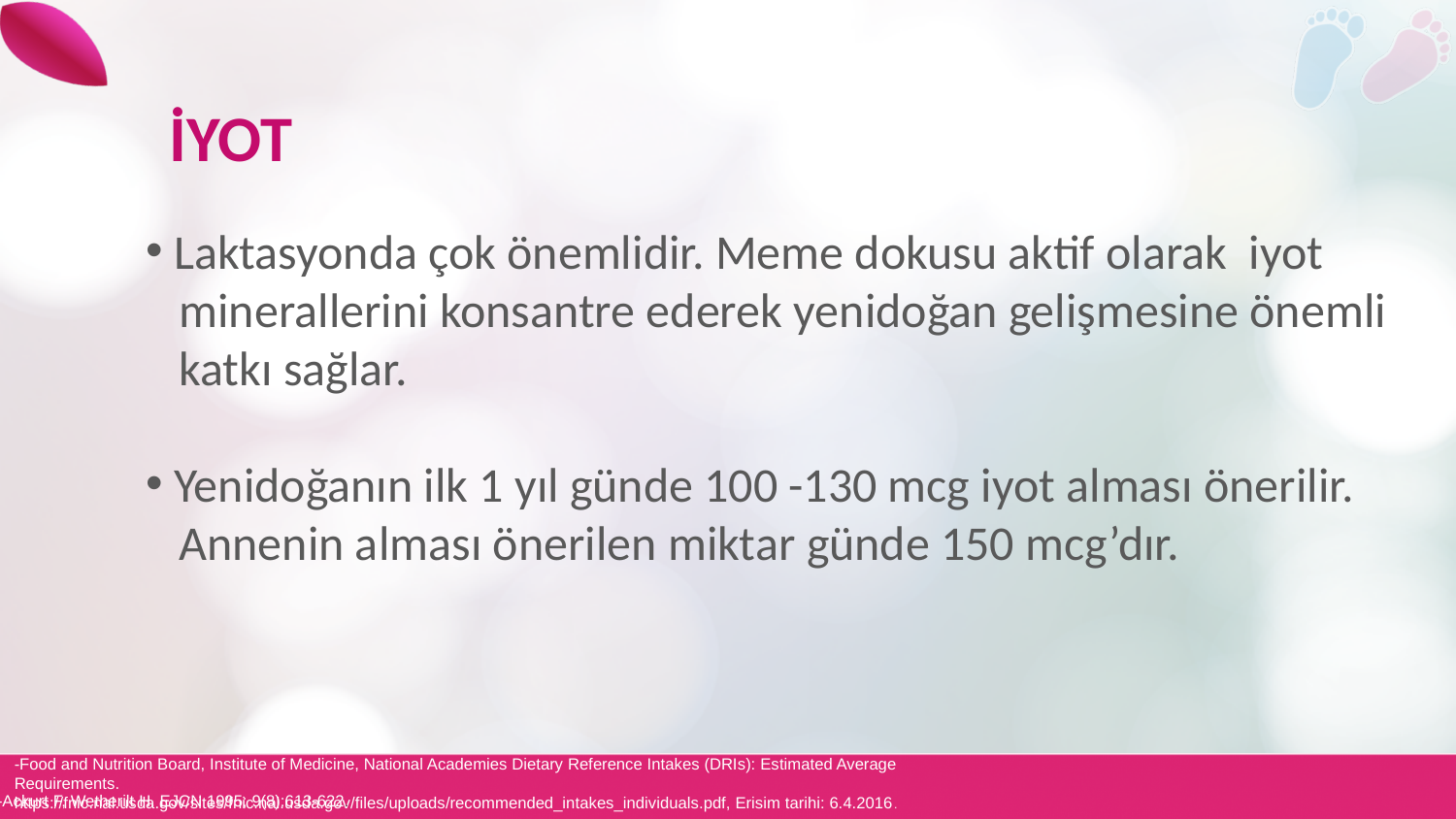

İYOT
 Laktasyonda çok önemlidir. Meme dokusu aktif olarak  iyot
   minerallerini konsantre ederek yenidoğan gelişmesine önemli
   katkı sağlar.

 Yenidoğanın ilk 1 yıl günde 100 -130 mcg iyot alması önerilir.
   Annenin alması önerilen miktar günde 150 mcg’dır.
-Food and Nutrition Board, Institute of Medicine, National Academies Dietary Reference Intakes (DRIs): Estimated Average Requirements.
https://fnic.nal.usda.gov/sites/fnic.nal.usda.gov/files/uploads/recommended_intakes_individuals.pdf, Erisim tarihi: 6.4.2016.
-Ackurt F, Wetherilt H. EJCN 1995; 9(8):613-622.